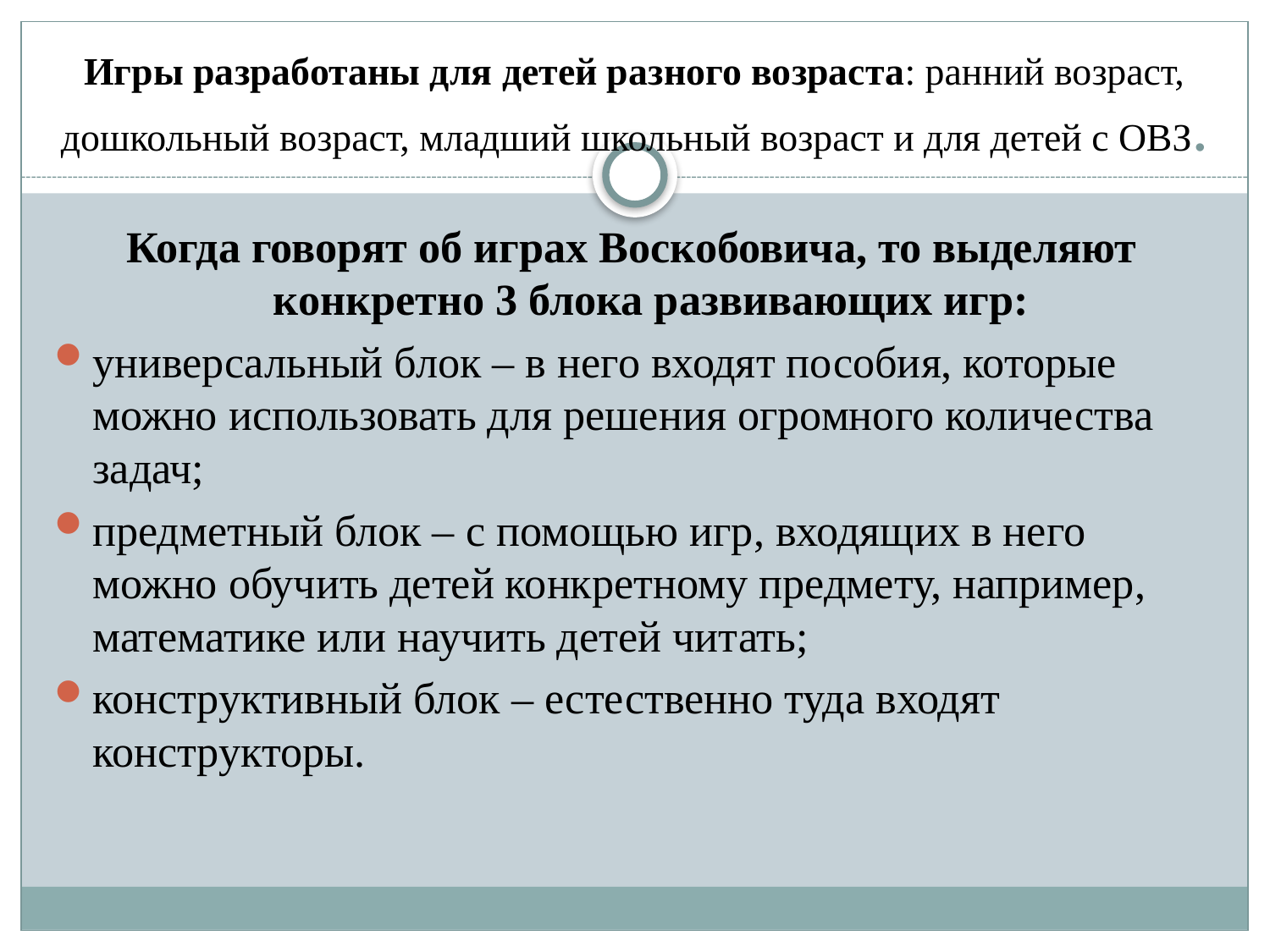

# Игры разработаны для детей разного возраста: ранний возраст, дошкольный возраст, младший школьный возраст и для детей с ОВЗ.
Когда говорят об играх Воскобовича, то выделяют конкретно 3 блока развивающих игр:
универсальный блок – в него входят пособия, которые можно использовать для решения огромного количества задач;
предметный блок – с помощью игр, входящих в него можно обучить детей конкретному предмету, например, математике или научить детей читать;
конструктивный блок – естественно туда входят конструкторы.